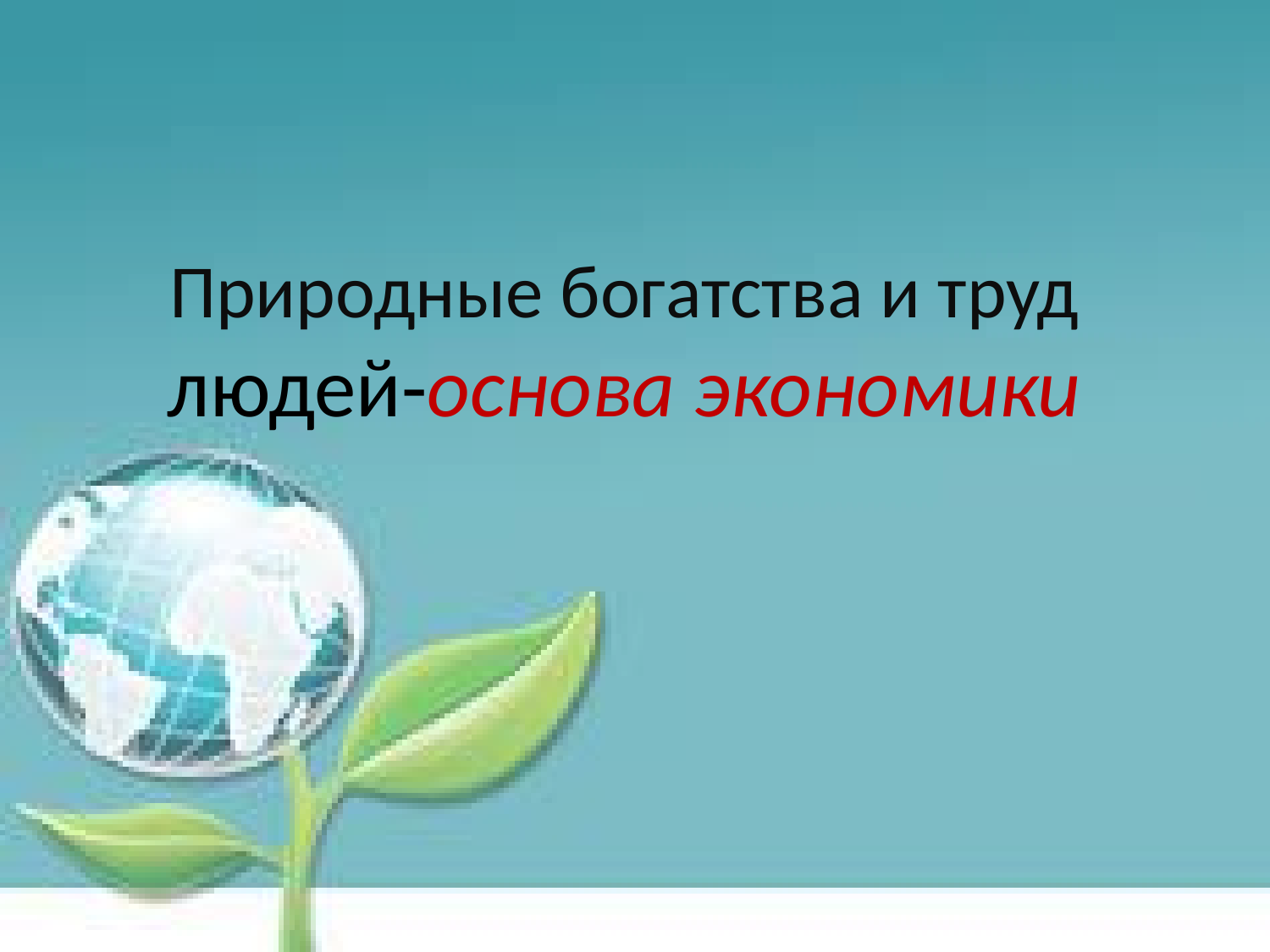

# Природные богатства и труд людей-основа экономики